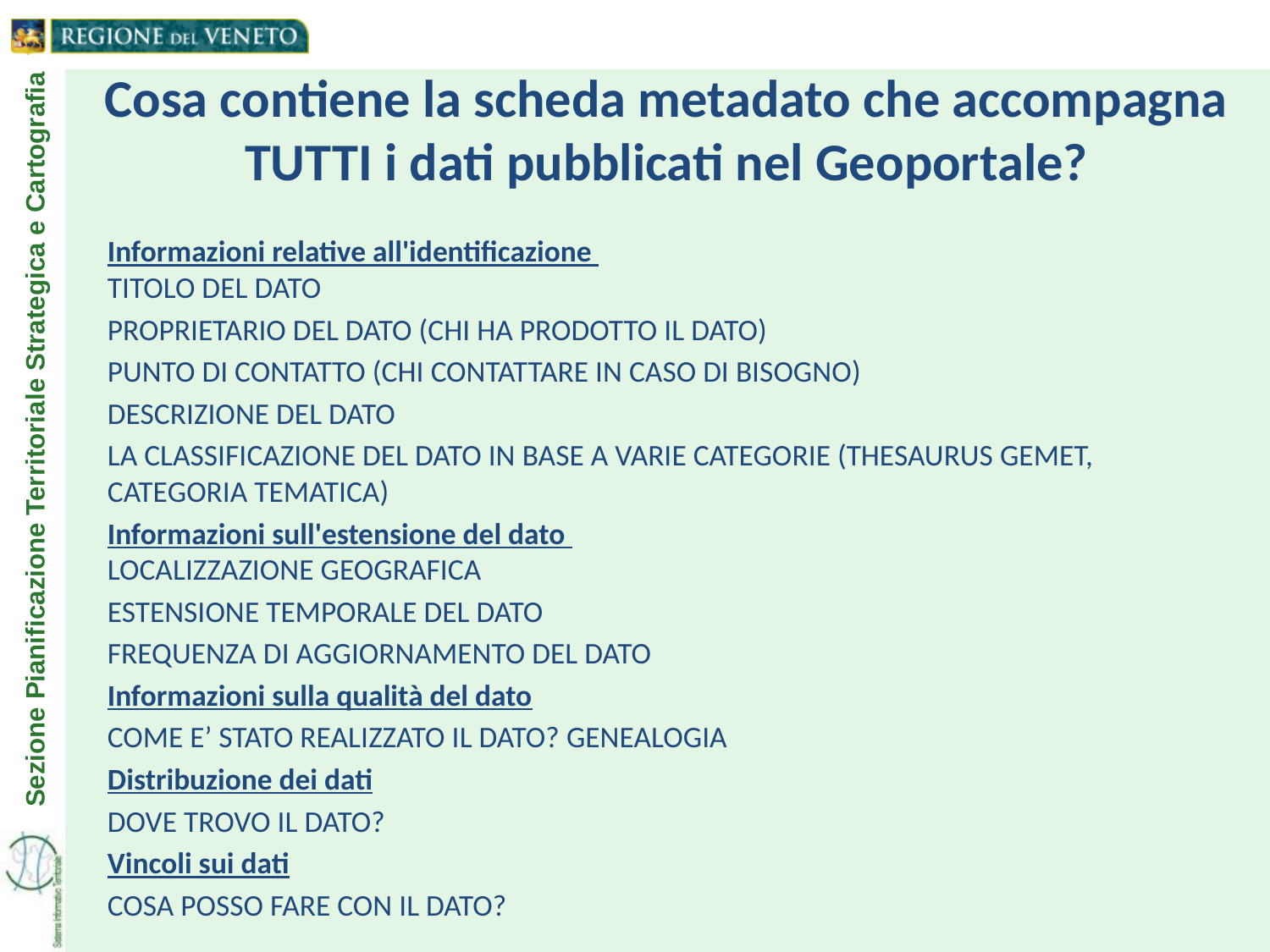

# Cosa contiene la scheda metadato che accompagna TUTTI i dati pubblicati nel Geoportale?
Informazioni relative all'identificazione
TITOLO DEL DATO
PROPRIETARIO DEL DATO (CHI HA PRODOTTO IL DATO)
PUNTO DI CONTATTO (CHI CONTATTARE IN CASO DI BISOGNO)
DESCRIZIONE DEL DATO
LA CLASSIFICAZIONE DEL DATO IN BASE A VARIE CATEGORIE (THESAURUS GEMET, CATEGORIA TEMATICA)
Informazioni sull'estensione del dato
LOCALIZZAZIONE GEOGRAFICA
ESTENSIONE TEMPORALE DEL DATO
FREQUENZA DI AGGIORNAMENTO DEL DATO
Informazioni sulla qualità del dato
COME E’ STATO REALIZZATO IL DATO? GENEALOGIA
Distribuzione dei dati
DOVE TROVO IL DATO?
Vincoli sui dati
COSA POSSO FARE CON IL DATO?